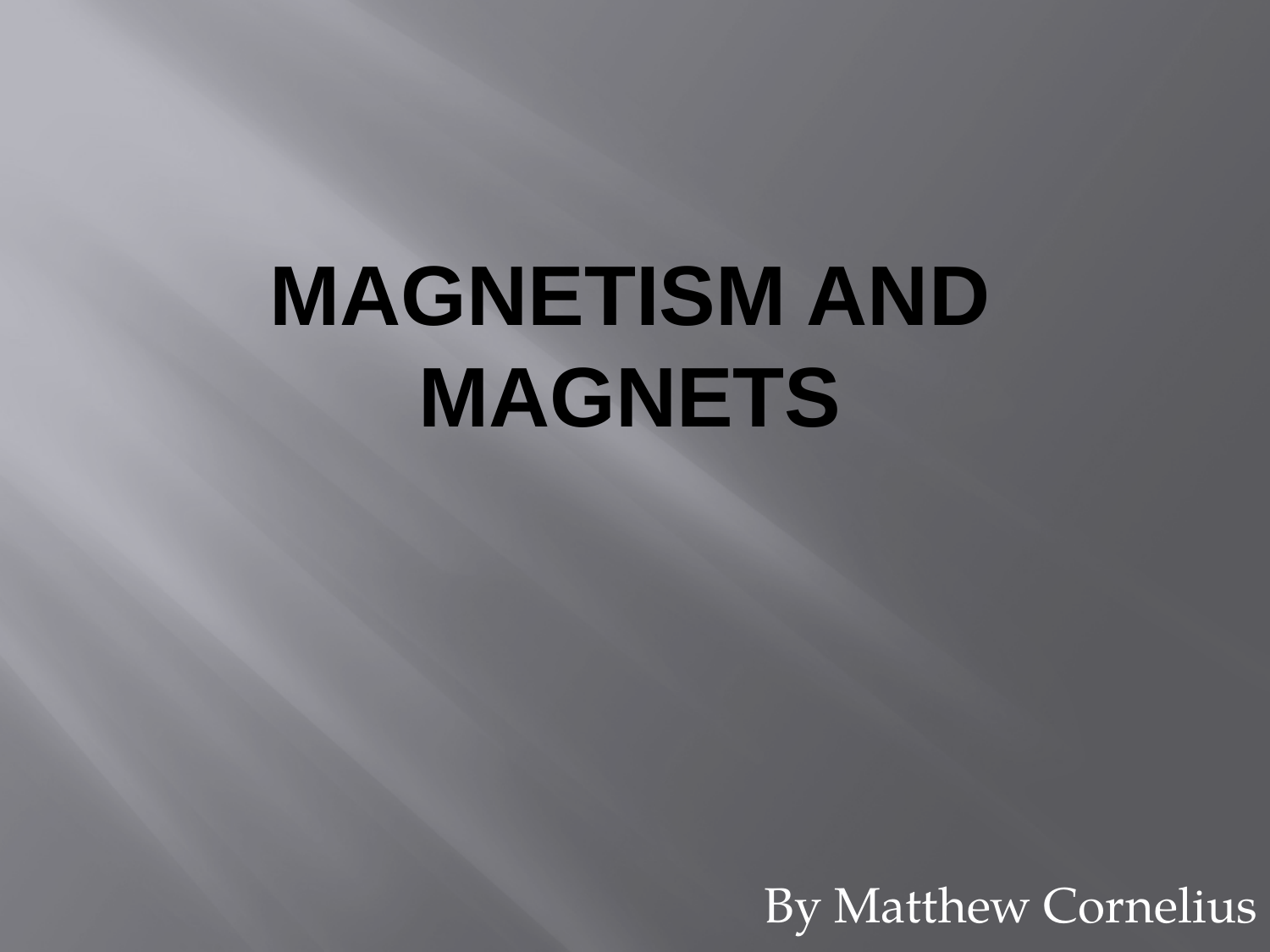

# Magnetism and magnets
By Matthew Cornelius